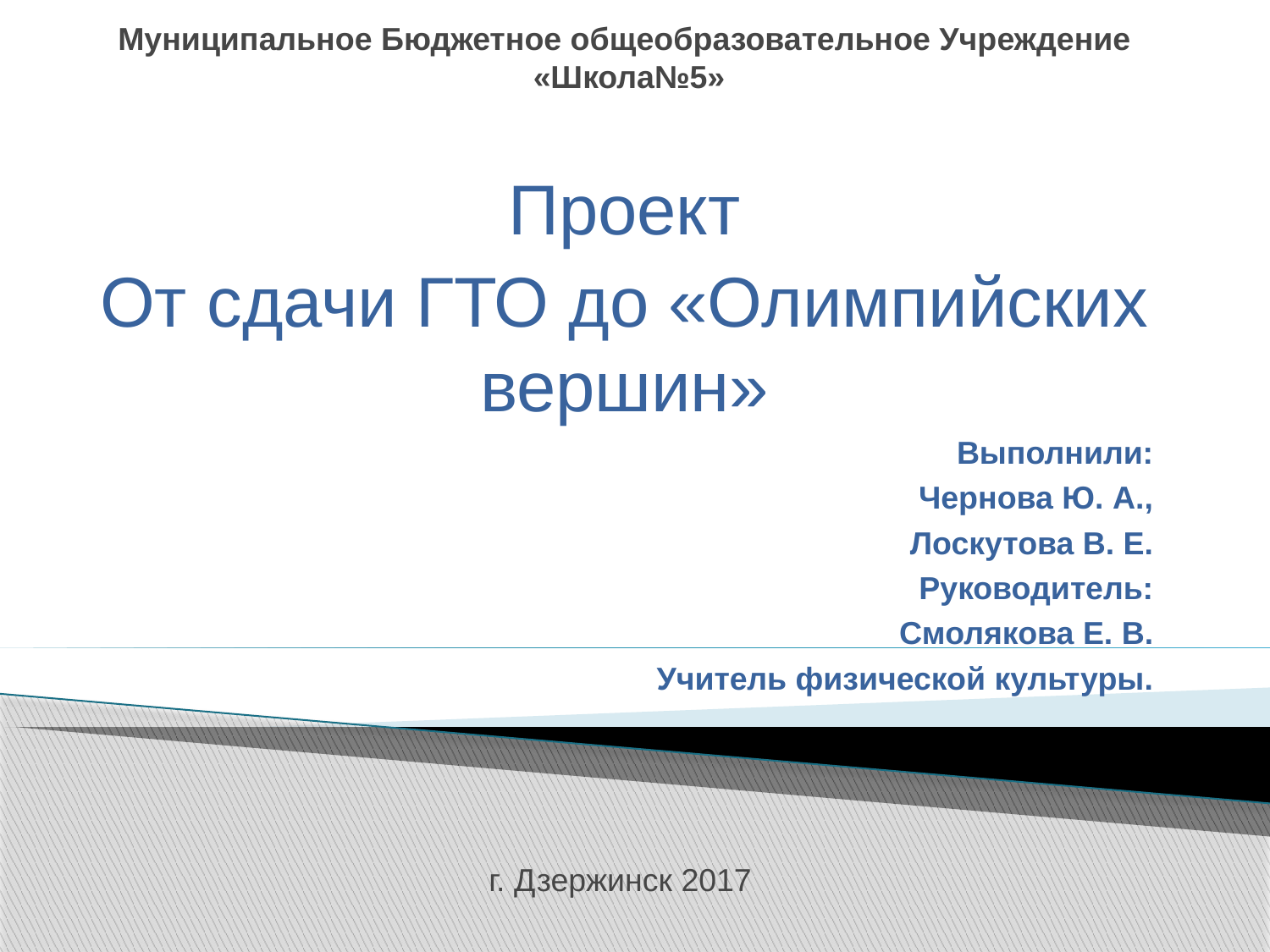

# Муниципальное Бюджетное общеобразовательное Учреждение «Школа№5»

Проект
От сдачи ГТО до «Олимпийских вершин»
Выполнили:
Чернова Ю. А.,
Лоскутова В. Е.
Руководитель:
Смолякова Е. В.
Учитель физической культуры.

г. Дзержинск 2017